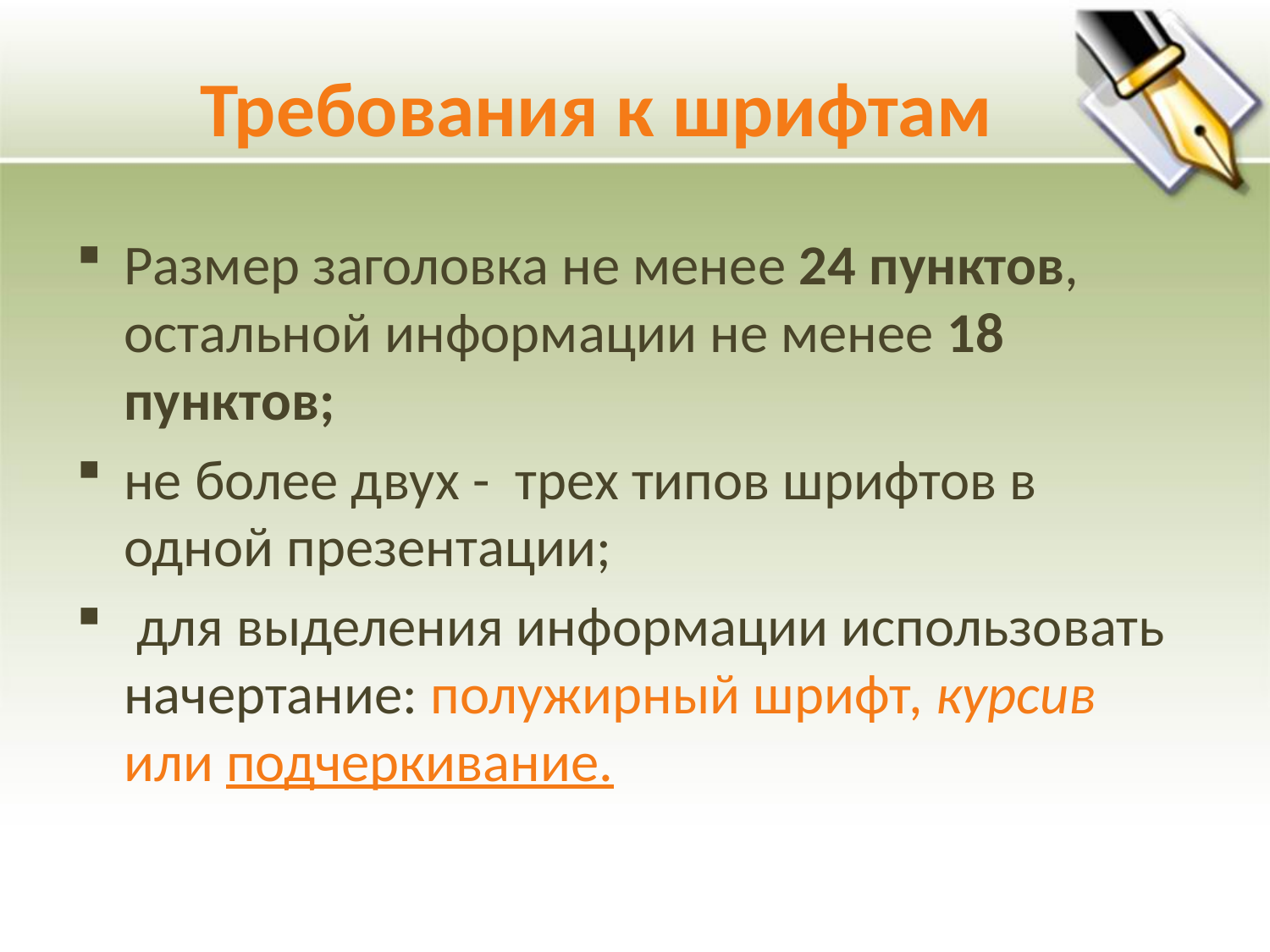

# Требования к шрифтам
Размер заголовка не менее 24 пунктов, остальной информации не менее 18 пунктов;
не более двух -  трех типов шрифтов в одной презентации;
 для выделения информации использовать начертание: полужирный шрифт, курсив или подчеркивание.